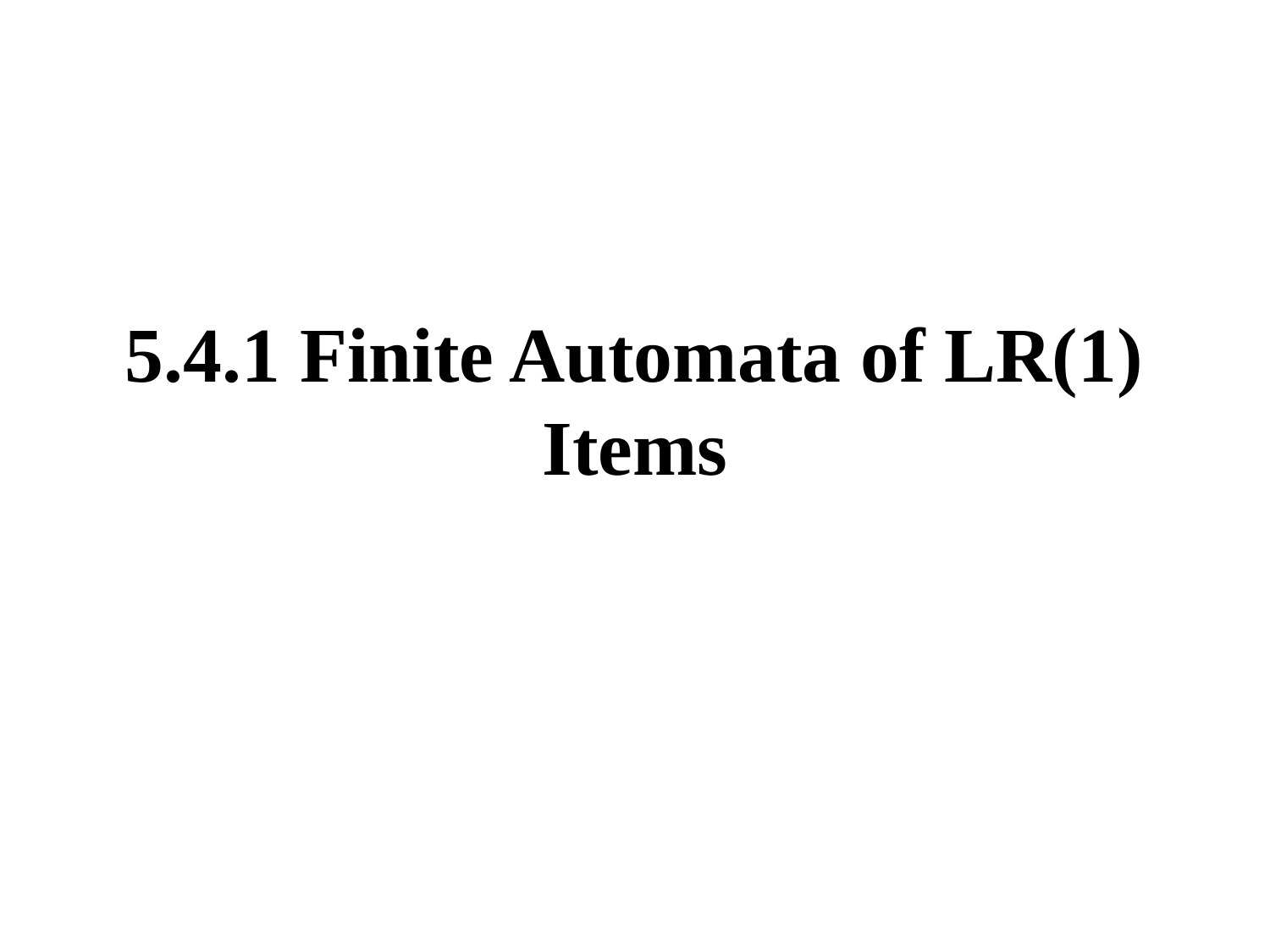

# 5.4.1 Finite Automata of LR(1) Items